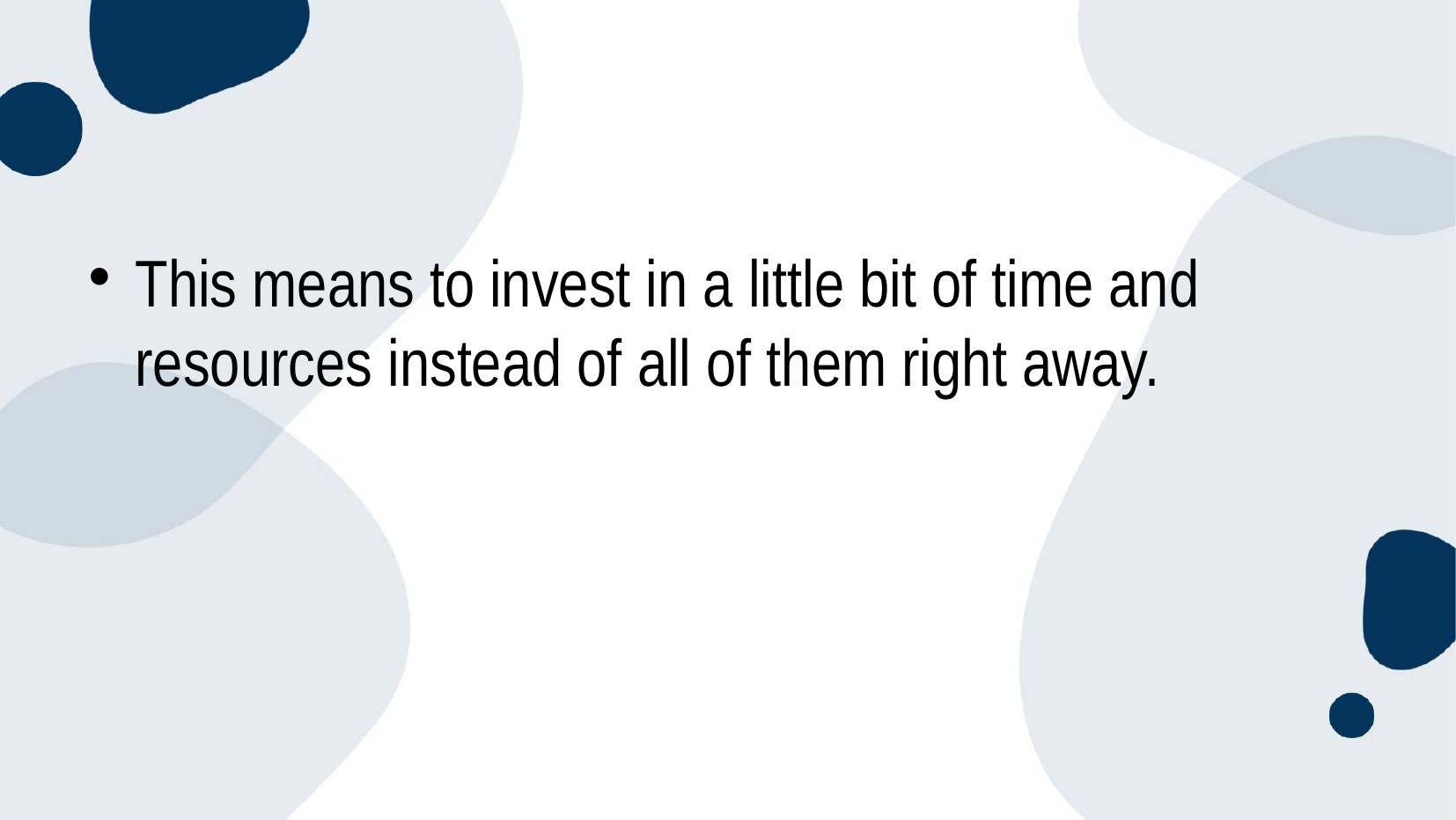

#
This means to invest in a little bit of time and resources instead of all of them right away.